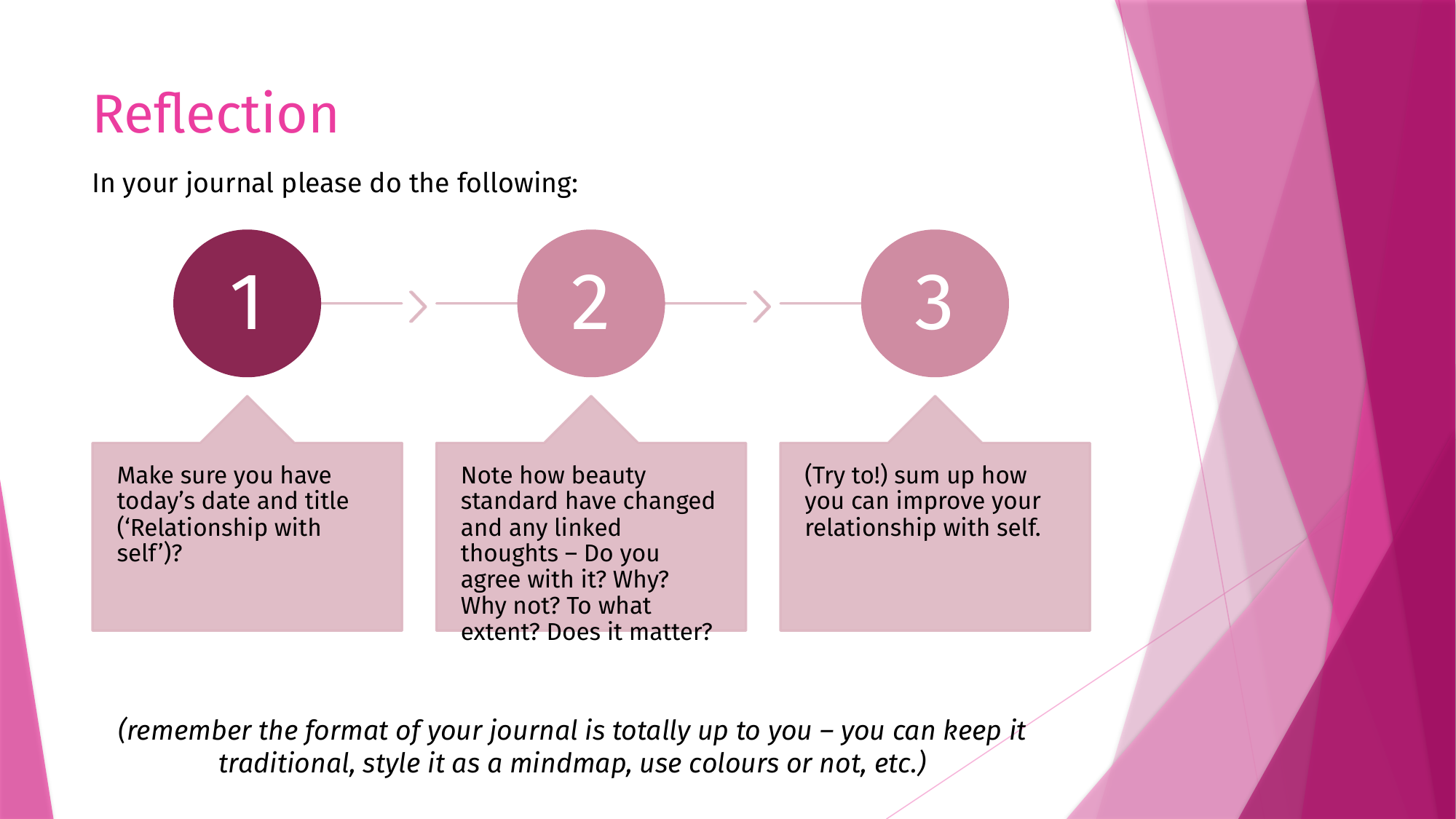

1
Make sure you have today’s date and title (‘Relationship with self’)?
2
Note how beauty standard have changed and any linked thoughts – Do you agree with it? Why? Why not? To what extent? Does it matter?
3
(Try to!) sum up how you can improve your relationship with self.
# Reflection
In your journal please do the following:
(remember the format of your journal is totally up to you – you can keep it traditional, style it as a mindmap, use colours or not, etc.)